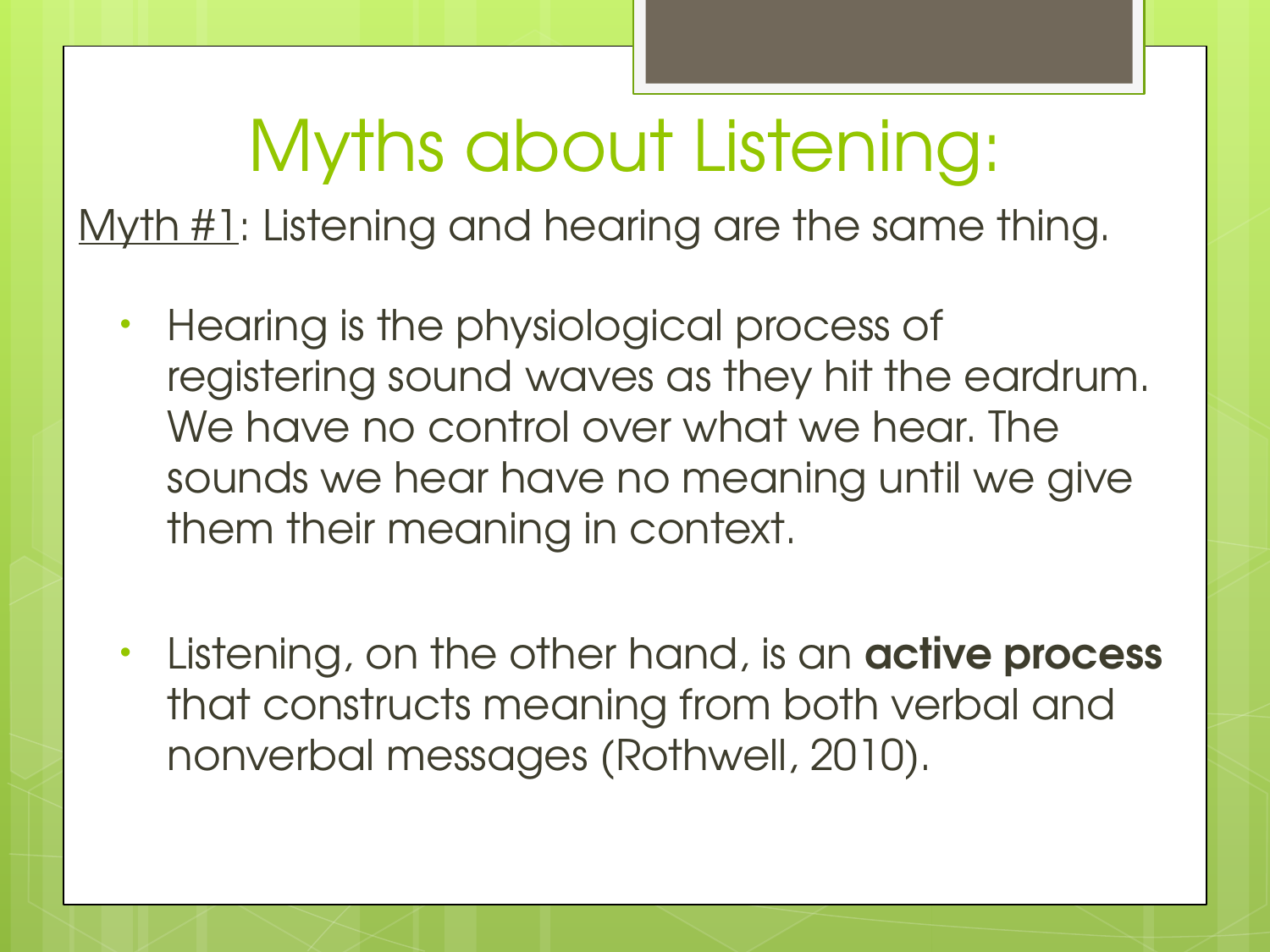

# Myths about Listening:
Myth #1: Listening and hearing are the same thing.

Hearing is the physiological process of registering sound waves as they hit the eardrum.  We have no control over what we hear. The sounds we hear have no meaning until we give them their meaning in context.

Listening, on the other hand, is an active process that constructs meaning from both verbal and nonverbal messages (Rothwell, 2010).